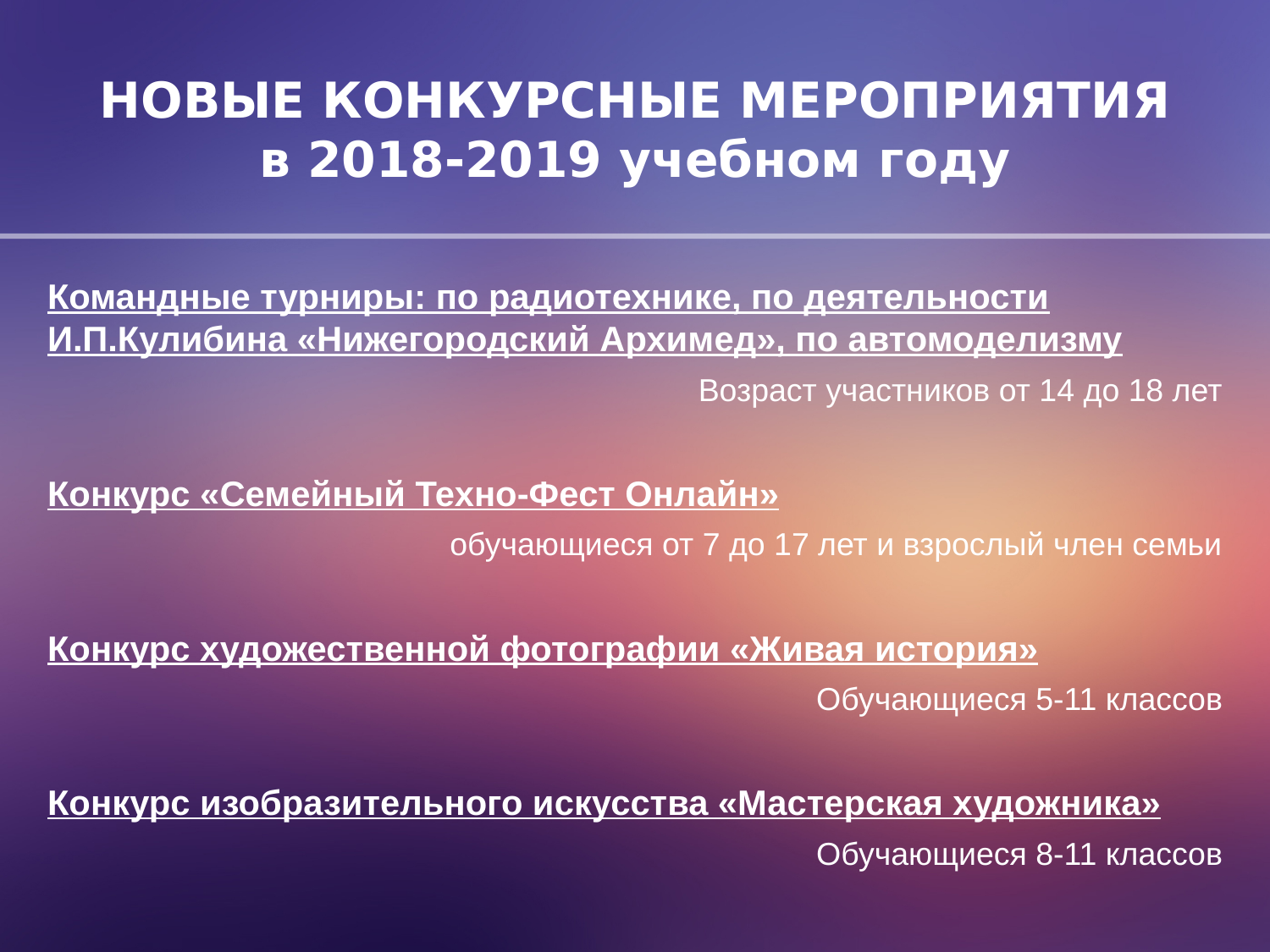

НОВЫЕ КОНКУРСНЫЕ МЕРОПРИЯТИЯ
в 2018-2019 учебном году
Командные турниры: по радиотехнике, по деятельности И.П.Кулибина «Нижегородский Архимед», по автомоделизму
Возраст участников от 14 до 18 лет

Конкурс «Семейный Техно-Фест Онлайн»
обучающиеся от 7 до 17 лет и взрослый член семьи

Конкурс художественной фотографии «Живая история»
Обучающиеся 5-11 классов

Конкурс изобразительного искусства «Мастерская художника»
Обучающиеся 8-11 классов